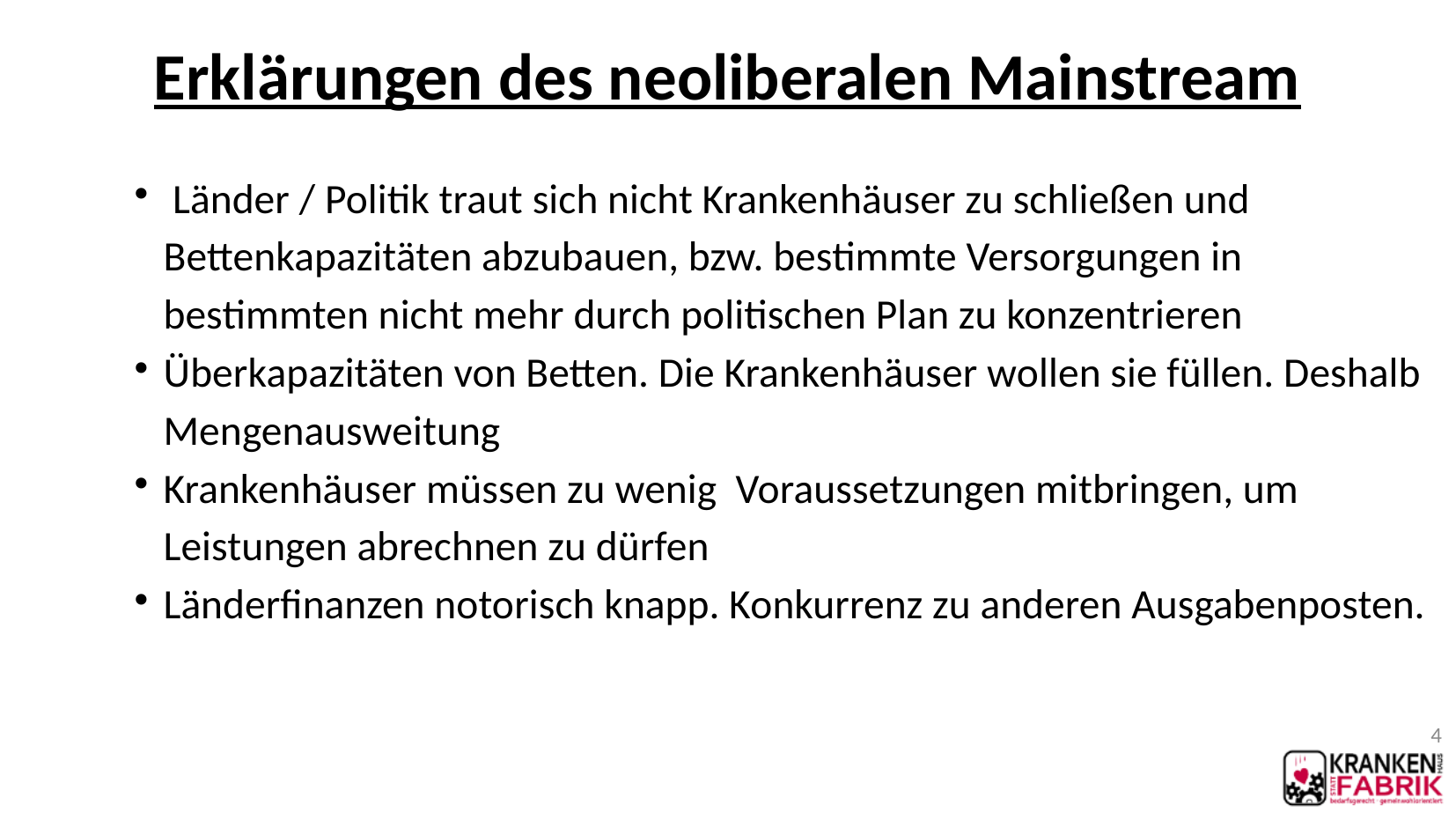

Erklärungen des neoliberalen Mainstream
 Länder / Politik traut sich nicht Krankenhäuser zu schließen und Bettenkapazitäten abzubauen, bzw. bestimmte Versorgungen in bestimmten nicht mehr durch politischen Plan zu konzentrieren
Überkapazitäten von Betten. Die Krankenhäuser wollen sie füllen. Deshalb Mengenausweitung
Krankenhäuser müssen zu wenig  Voraussetzungen mitbringen, um Leistungen abrechnen zu dürfen
Länderfinanzen notorisch knapp. Konkurrenz zu anderen Ausgabenposten.

4